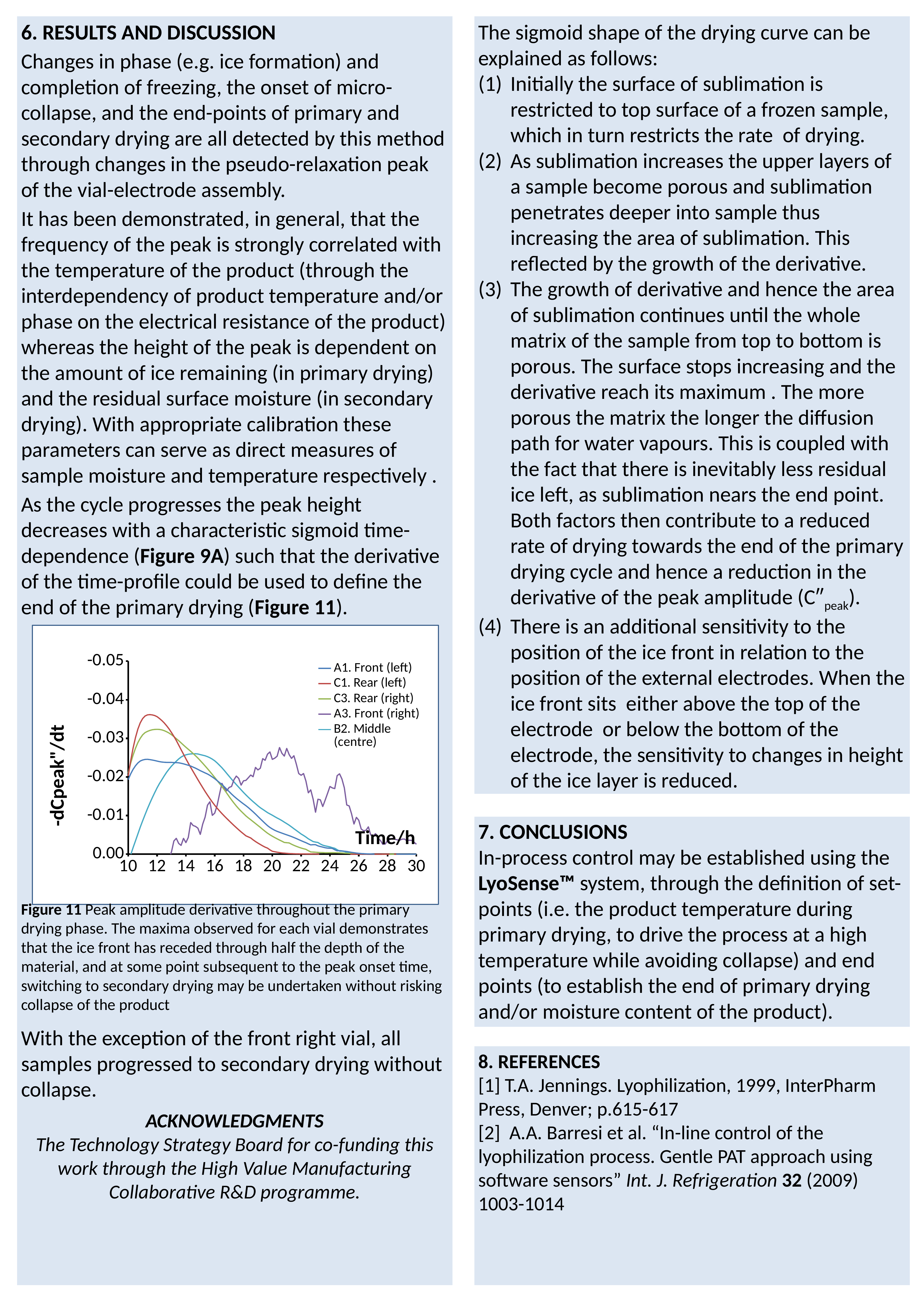

The sigmoid shape of the drying curve can be explained as follows:
Initially the surface of sublimation is restricted to top surface of a frozen sample, which in turn restricts the rate  of drying.
As sublimation increases the upper layers of a sample become porous and sublimation penetrates deeper into sample thus increasing the area of sublimation. This reflected by the growth of the derivative.
The growth of derivative and hence the area of sublimation continues until the whole matrix of the sample from top to bottom is porous. The surface stops increasing and the derivative reach its maximum . The more porous the matrix the longer the diffusion path for water vapours. This is coupled with the fact that there is inevitably less residual ice left, as sublimation nears the end point.  Both factors then contribute to a reduced rate of drying towards the end of the primary drying cycle and hence a reduction in the derivative of the peak amplitude (C″peak).
There is an additional sensitivity to the position of the ice front in relation to the position of the external electrodes. When the ice front sits  either above the top of the electrode  or below the bottom of the electrode, the sensitivity to changes in height of the ice layer is reduced.

7. CONCLUSIONS
In-process control may be established using the LyoSense™ system, through the definition of set-points (i.e. the product temperature during primary drying, to drive the process at a high temperature while avoiding collapse) and end points (to establish the end of primary drying and/or moisture content of the product).

8. REFERENCES
[1] T.A. Jennings. Lyophilization, 1999, InterPharm Press, Denver; p.615-617
[2]  A.A. Barresi et al. “In-line control of the lyophilization process. Gentle PAT approach using software sensors” Int. J. Refrigeration 32 (2009) 1003-1014

6. RESULTS AND DISCUSSION
Changes in phase (e.g. ice formation) and completion of freezing, the onset of micro-collapse, and the end-points of primary and secondary drying are all detected by this method through changes in the pseudo-relaxation peak of the vial-electrode assembly.
It has been demonstrated, in general, that the frequency of the peak is strongly correlated with the temperature of the product (through the interdependency of product temperature and/or phase on the electrical resistance of the product) whereas the height of the peak is dependent on the amount of ice remaining (in primary drying) and the residual surface moisture (in secondary drying). With appropriate calibration these parameters can serve as direct measures of sample moisture and temperature respectively .
As the cycle progresses the peak height decreases with a characteristic sigmoid time-dependence (Figure 9A) such that the derivative of the time-profile could be used to define the end of the primary drying (Figure 11).

Figure 11 Peak amplitude derivative throughout the primary drying phase. The maxima observed for each vial demonstrates that the ice front has receded through half the depth of the material, and at some point subsequent to the peak onset time, switching to secondary drying may be undertaken without risking collapse of the product
With the exception of the front right vial, all samples progressed to secondary drying without collapse.
ACKNOWLEDGMENTS
The Technology Strategy Board for co-funding this work through the High Value Manufacturing Collaborative R&D programme.

### Chart

| Category | A1. Front (left) | C1. Rear (left) | C3. Rear (right) | A3. Front (right) | B2. Middle (centre) |
|---|---|---|---|---|---|